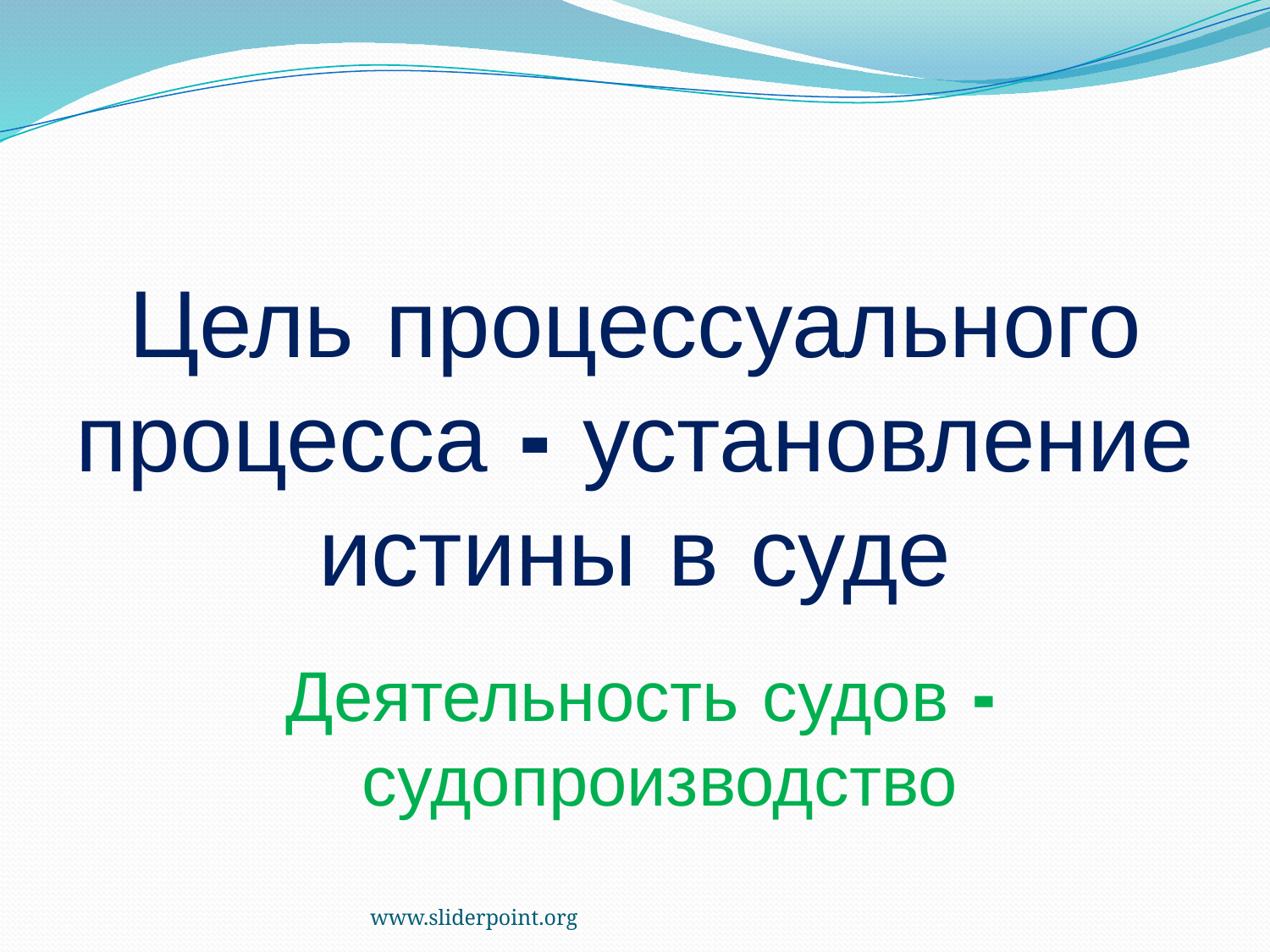

# Цель процессуального процесса - установление истины в суде
Деятельность судов - судопроизводство
www.sliderpoint.org